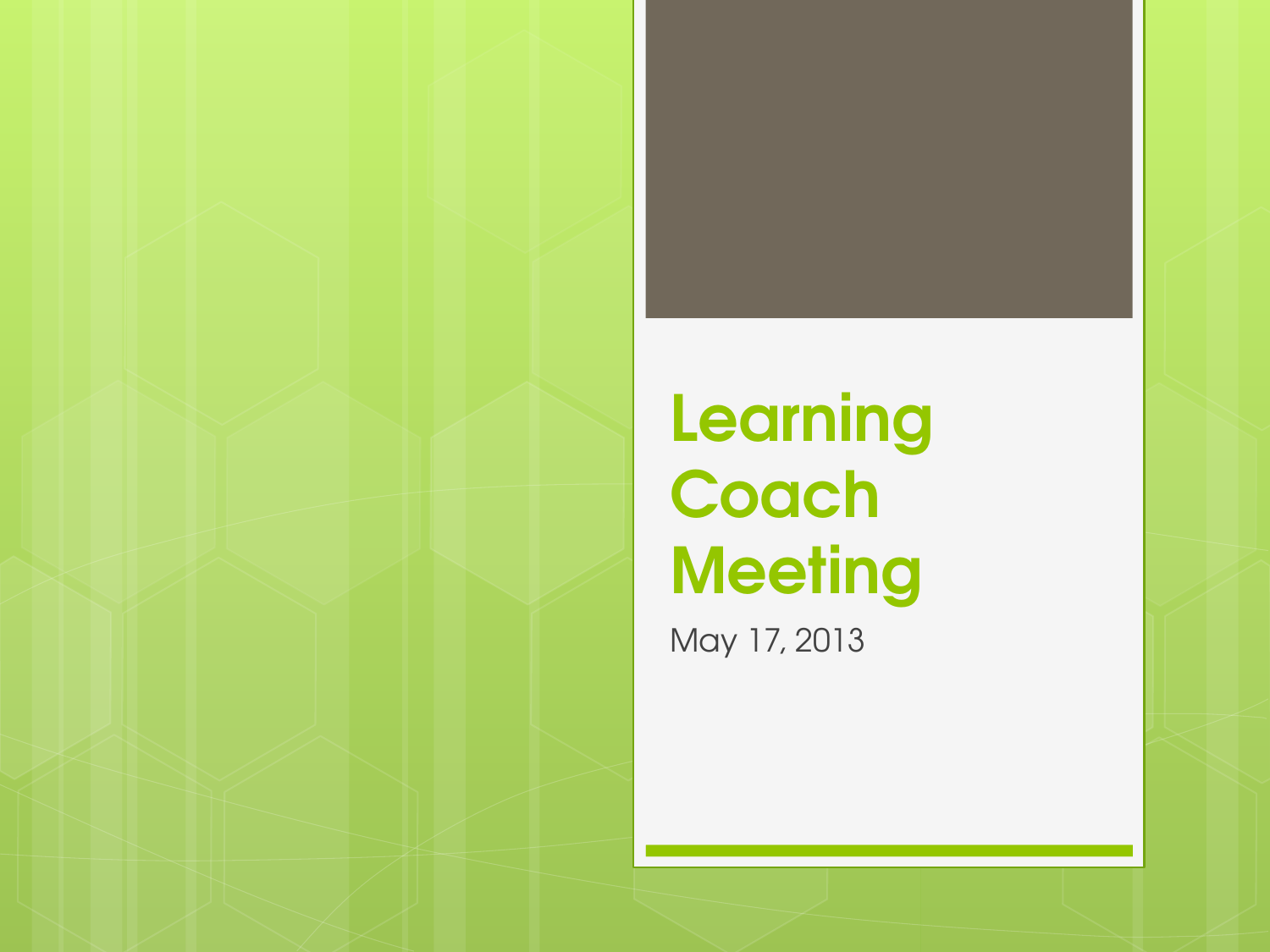

# Learning Coach Meeting
May 17, 2013